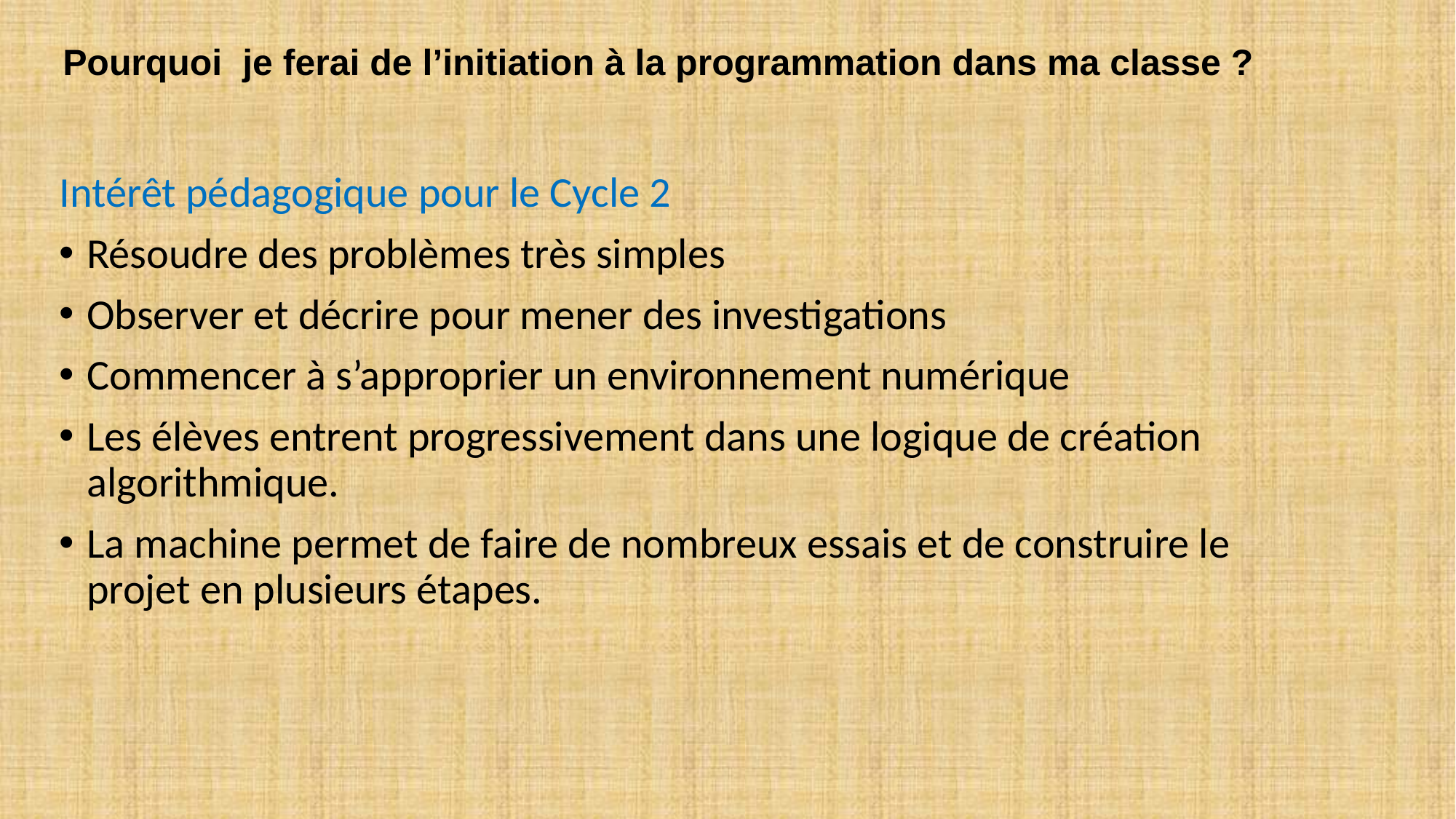

Pourquoi  je ferai de l’initiation à la programmation dans ma classe ?
Intérêt pédagogique pour le Cycle 2
Résoudre des problèmes très simples
Observer et décrire pour mener des investigations
Commencer à s’approprier un environnement numérique
Les élèves entrent progressivement dans une logique de création algorithmique.
La machine permet de faire de nombreux essais et de construire le projet en plusieurs étapes.